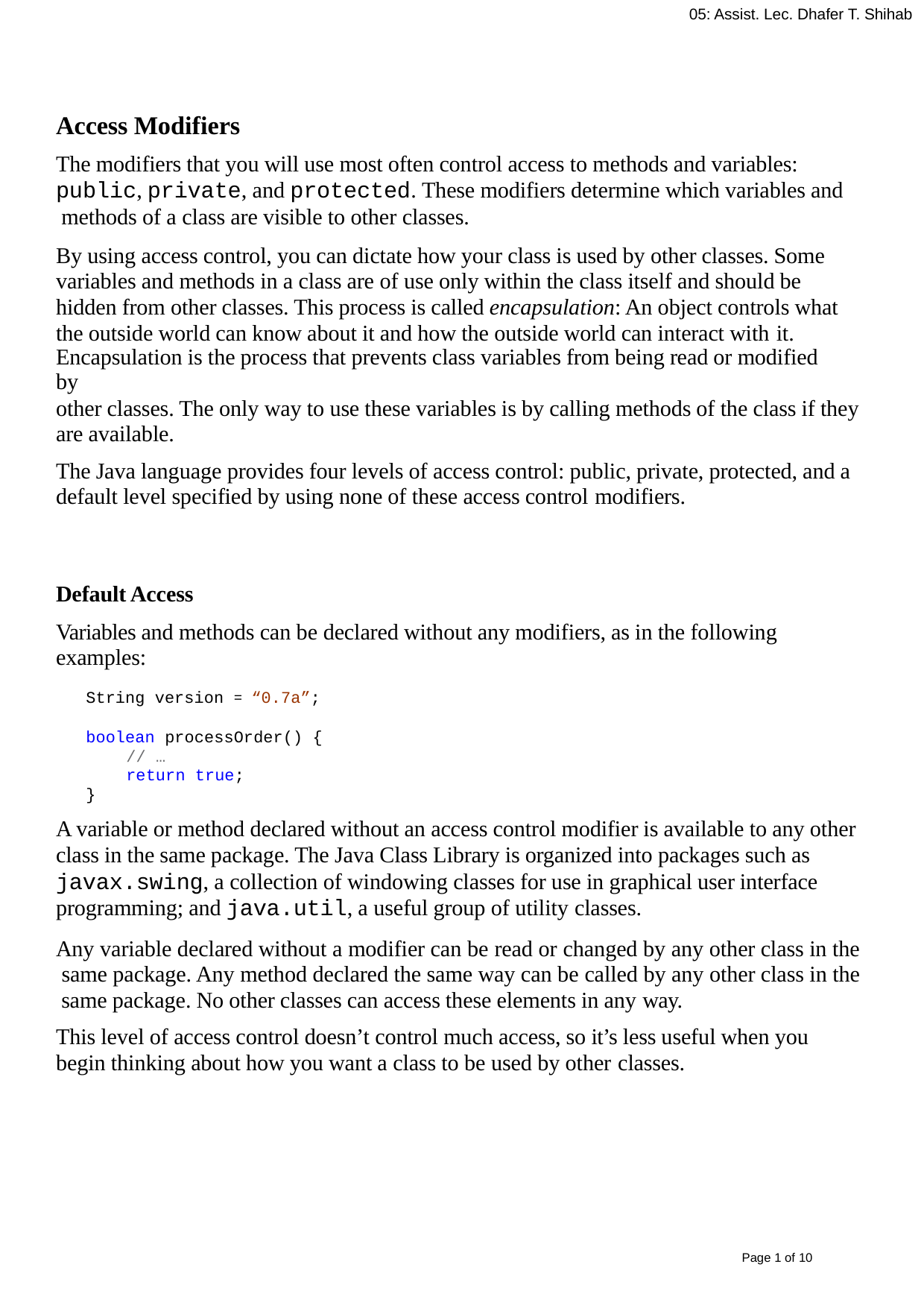

05: Assist. Lec. Dhafer T. Shihab
Access Modifiers
The modifiers that you will use most often control access to methods and variables:  public, private, and protected. These modifiers determine which variables and  methods of a class are visible to other classes.
By using access control, you can dictate how your class is used by other classes. Some  variables and methods in a class are of use only within the class itself and should be  hidden from other classes. This process is called encapsulation: An object controls what  the outside world can know about it and how the outside world can interact with it.
Encapsulation is the process that prevents class variables from being read or modified by
other classes. The only way to use these variables is by calling methods of the class if they  are available.
The Java language provides four levels of access control: public, private, protected, and a  default level specified by using none of these access control modifiers.

Default Access
Variables and methods can be declared without any modifiers, as in the following  examples:
String version = “0.7a”;

boolean processOrder() {
// …
return true;
}
A variable or method declared without an access control modifier is available to any other  class in the same package. The Java Class Library is organized into packages such as  javax.swing, a collection of windowing classes for use in graphical user interface  programming; and java.util, a useful group of utility classes.
Any variable declared without a modifier can be read or changed by any other class in the  same package. Any method declared the same way can be called by any other class in the  same package. No other classes can access these elements in any way.
This level of access control doesn’t control much access, so it’s less useful when you  begin thinking about how you want a class to be used by other classes.
Page 1 of 10